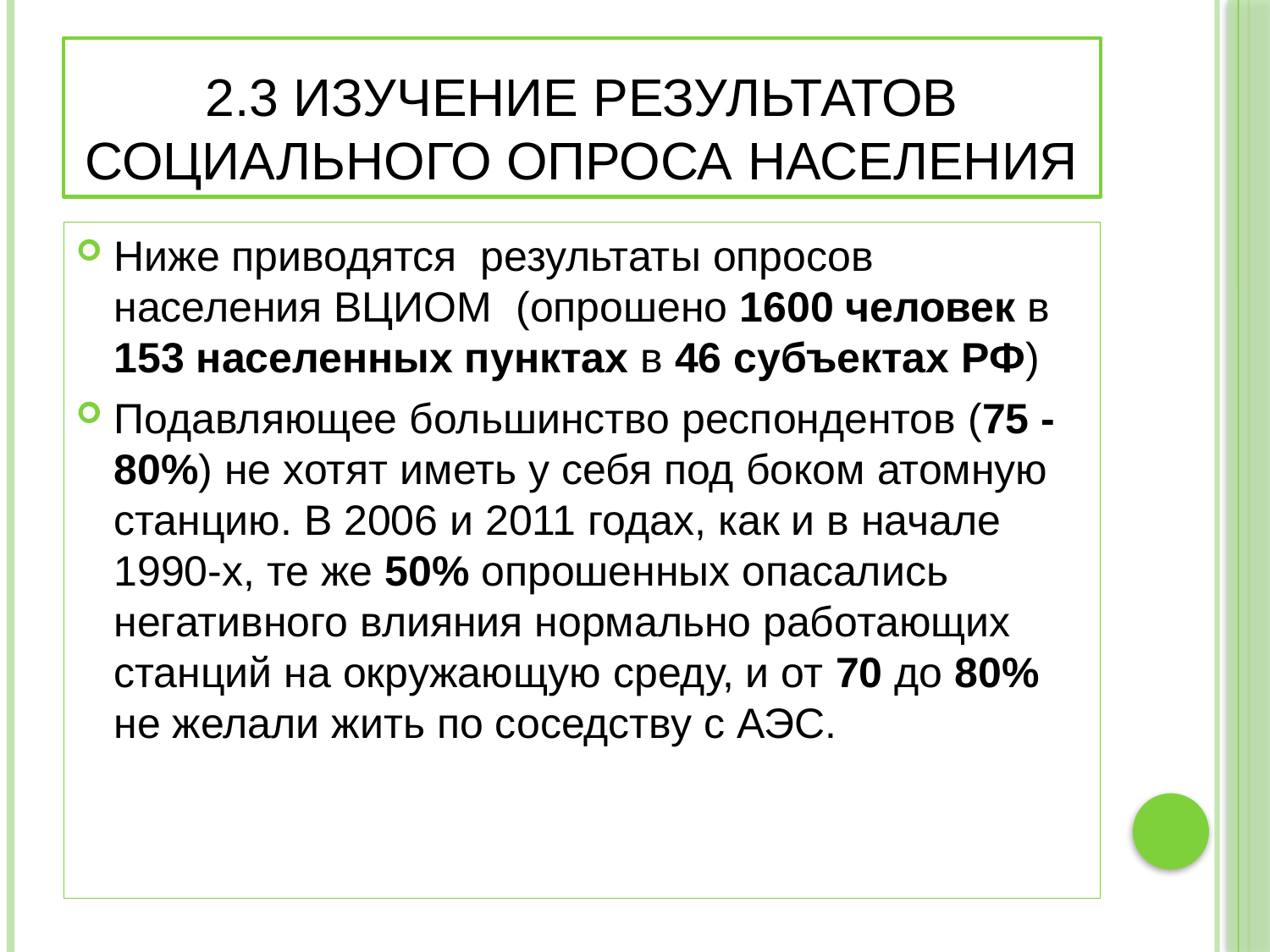

# 2.3 Изучение результатов социального опроса населения
Ниже приводятся  результаты опросов населения ВЦИОМ  (опрошено 1600 человек в 153 населенных пунктах в 46 субъектах РФ)
Подавляющее большинство респондентов (75 - 80%) не хотят иметь у себя под боком атомную станцию. В 2006 и 2011 годах, как и в начале 1990-х, те же 50% опрошенных опасались негативного влияния нормально работающих станций на окружающую среду, и от 70 до 80% не желали жить по соседству с АЭС.